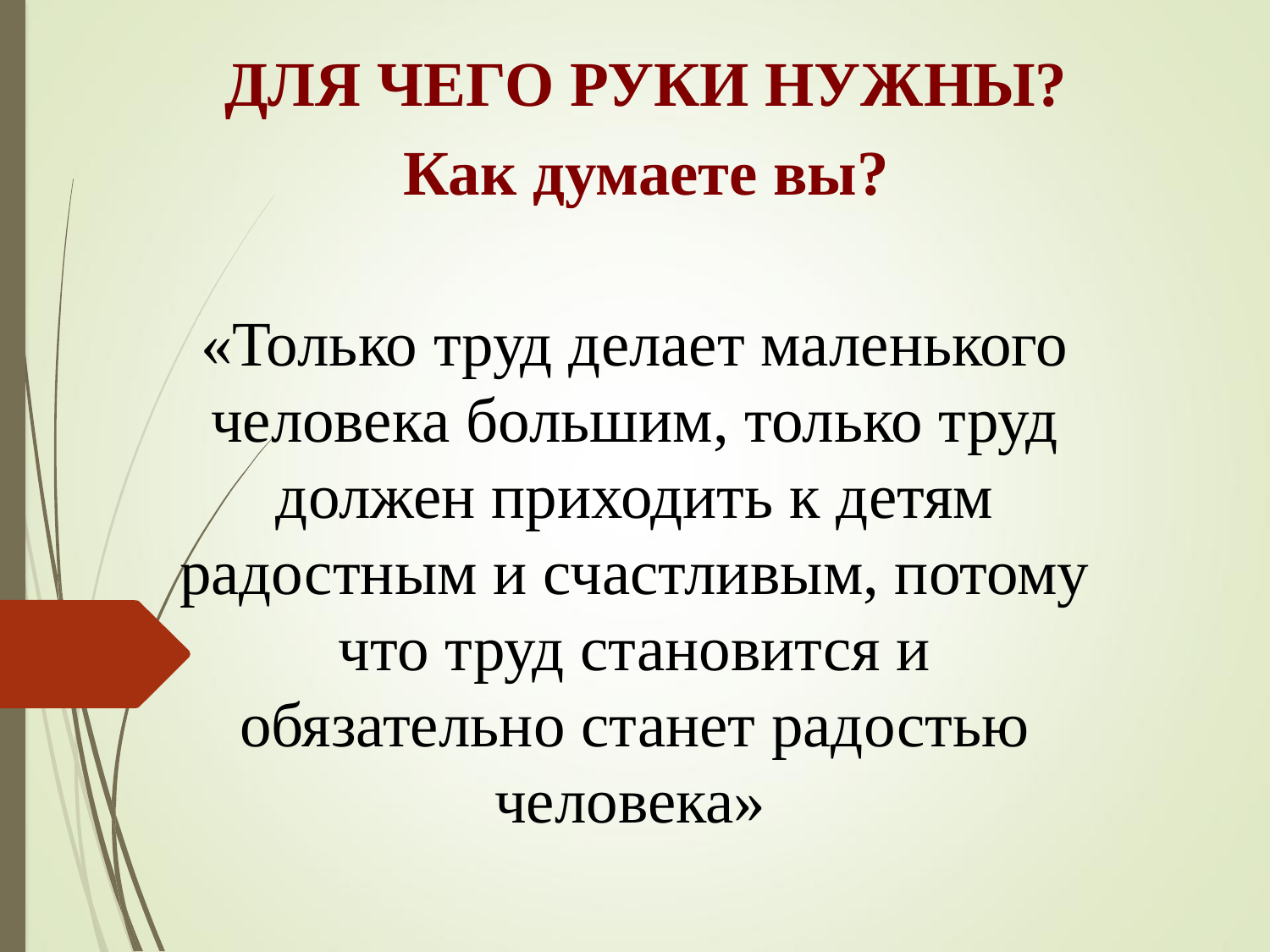

ДЛЯ ЧЕГО РУКИ НУЖНЫ?
Как думаете вы?
«Только труд делает маленького человека большим, только труд должен приходить к детям радостным и счастливым, потому что труд становится и обязательно станет радостью человека»